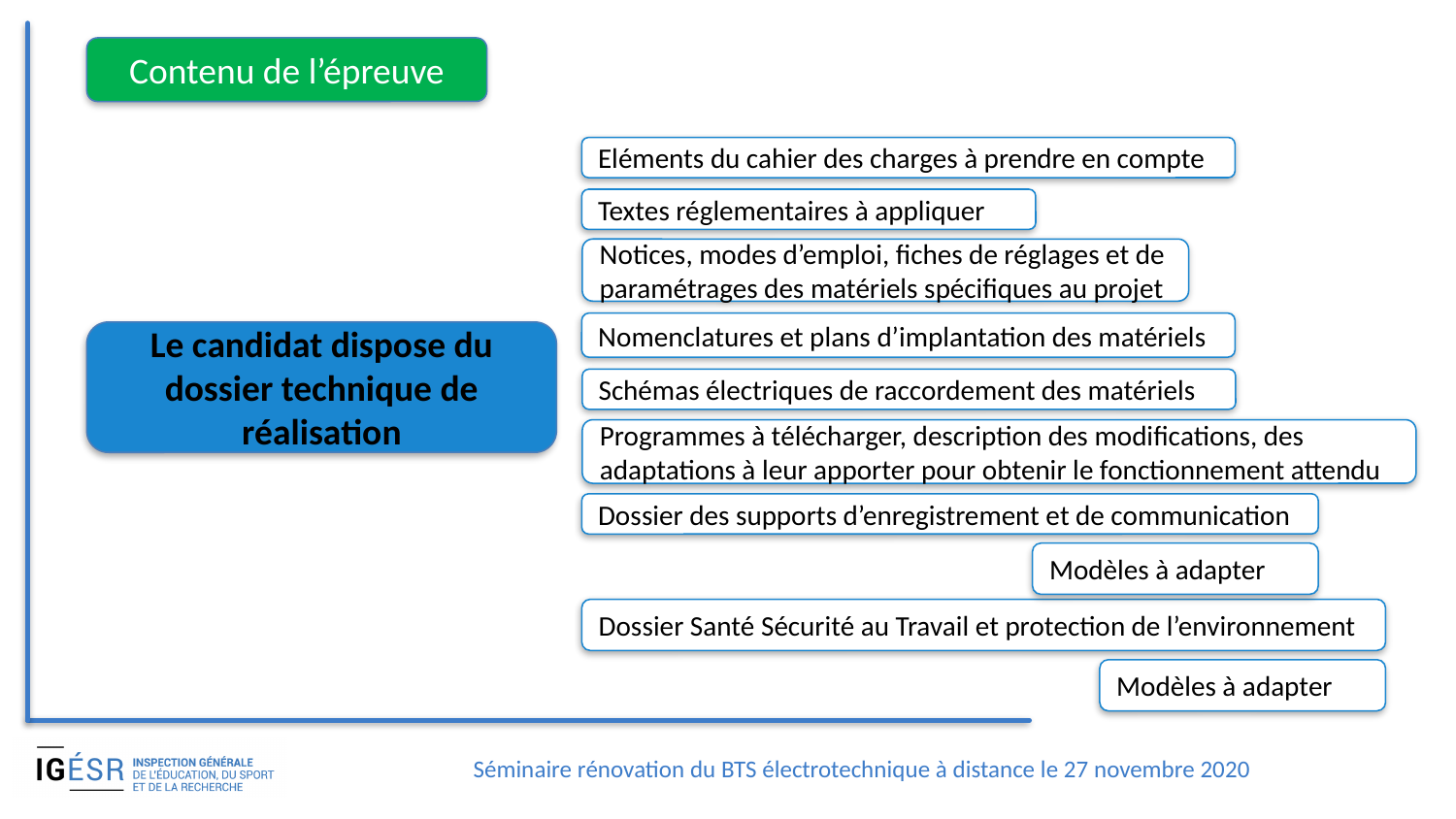

Contenu de l’épreuve
Eléments du cahier des charges à prendre en compte
Textes réglementaires à appliquer
Notices, modes d’emploi, fiches de réglages et de paramétrages des matériels spécifiques au projet
Nomenclatures et plans d’implantation des matériels
Le candidat dispose du dossier technique de réalisation
Schémas électriques de raccordement des matériels
Programmes à télécharger, description des modifications, des adaptations à leur apporter pour obtenir le fonctionnement attendu
Dossier des supports d’enregistrement et de communication
Modèles à adapter
Dossier Santé Sécurité au Travail et protection de l’environnement
Modèles à adapter